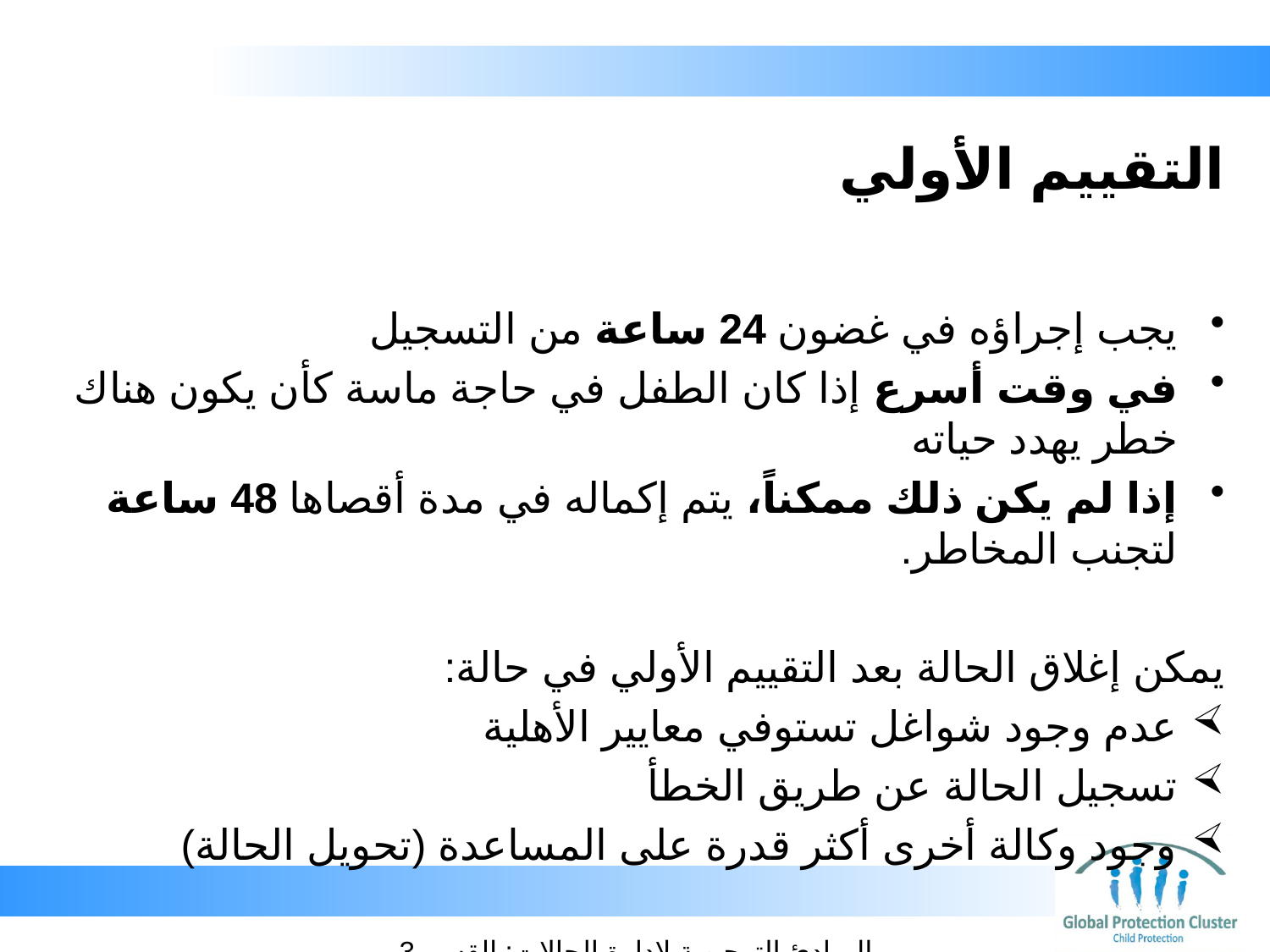

# التقييم الأولي

يجب إجراؤه في غضون 24 ساعة من التسجيل
في وقت أسرع إذا كان الطفل في حاجة ماسة كأن يكون هناك خطر يهدد حياته
إذا لم يكن ذلك ممكناً، يتم إكماله في مدة أقصاها 48 ساعة لتجنب المخاطر.

يمكن إغلاق الحالة بعد التقييم الأولي في حالة:
عدم وجود شواغل تستوفي معايير الأهلية
تسجيل الحالة عن طريق الخطأ
وجود وكالة أخرى أكثر قدرة على المساعدة (تحويل الحالة)

المبادئ التوجيهية لإدارة الحالات: القسم 3